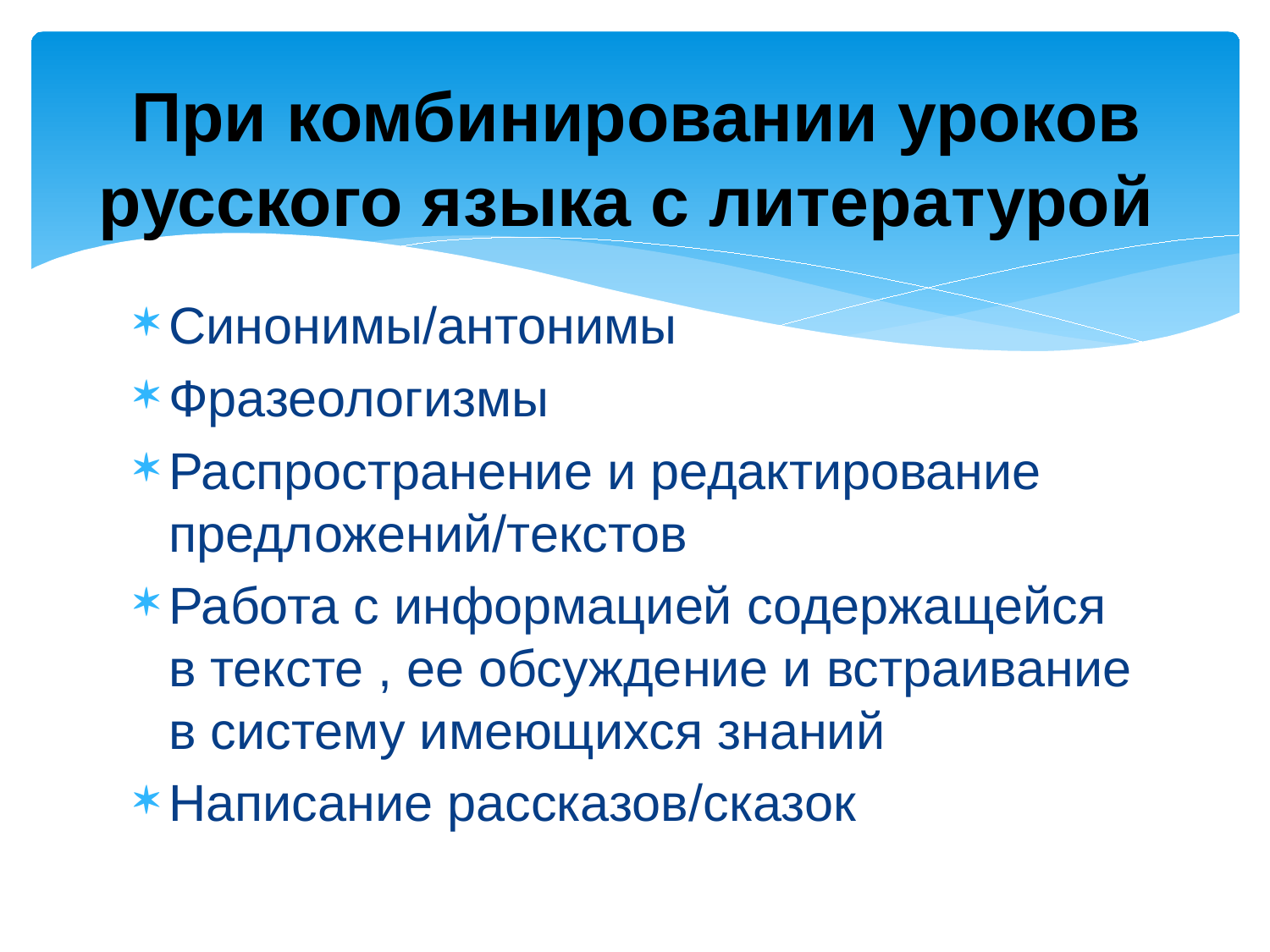

# При комбинировании уроков русского языка с литературой
Синонимы/антонимы
Фразеологизмы
Распространение и редактирование предложений/текстов
Работа с информацией содержащейся в тексте , ее обсуждение и встраивание в систему имеющихся знаний
Написание рассказов/сказок